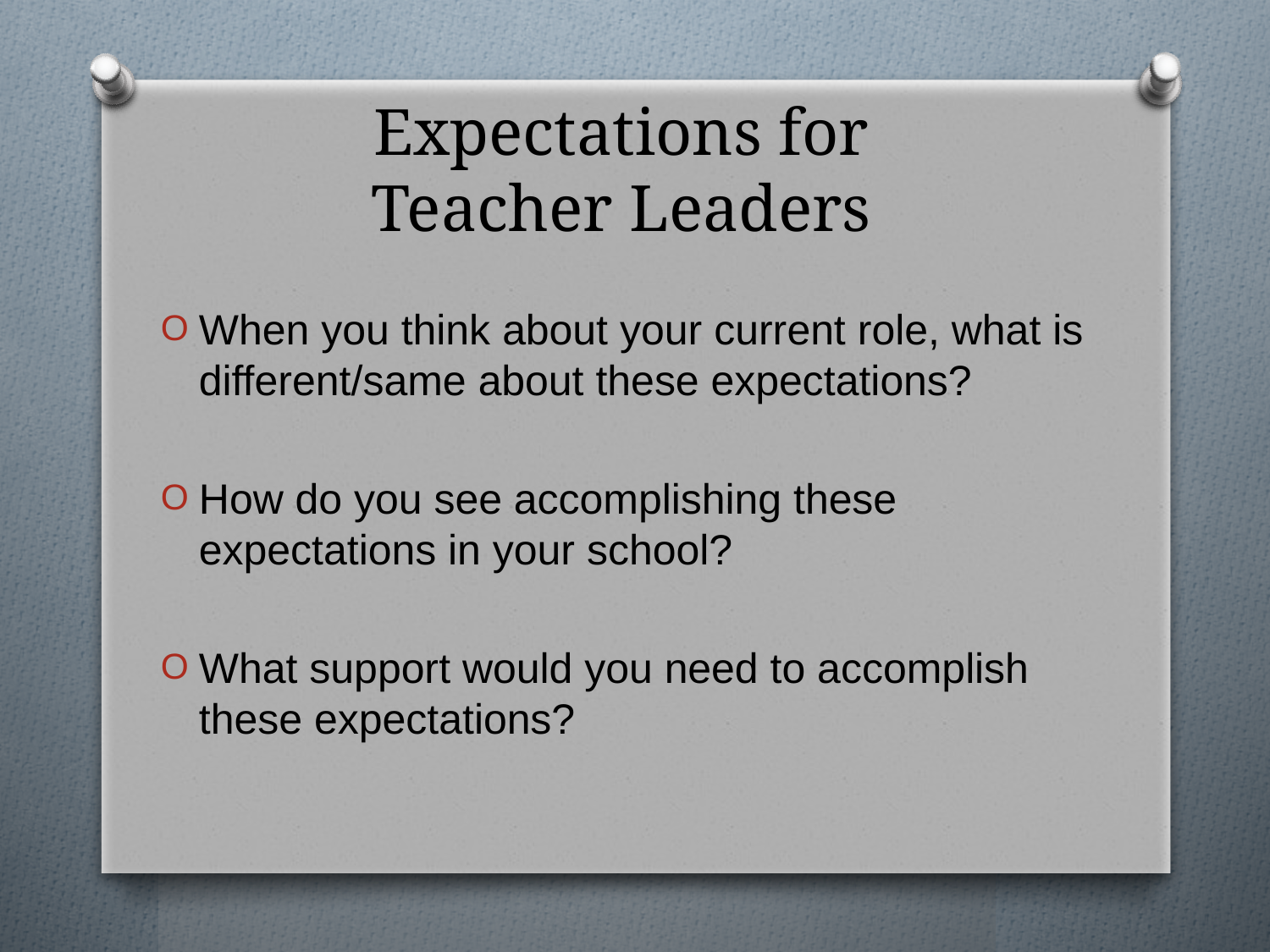

# Expectations for Teacher Leaders
When you think about your current role, what is different/same about these expectations?

How do you see accomplishing these expectations in your school?

What support would you need to accomplish these expectations?